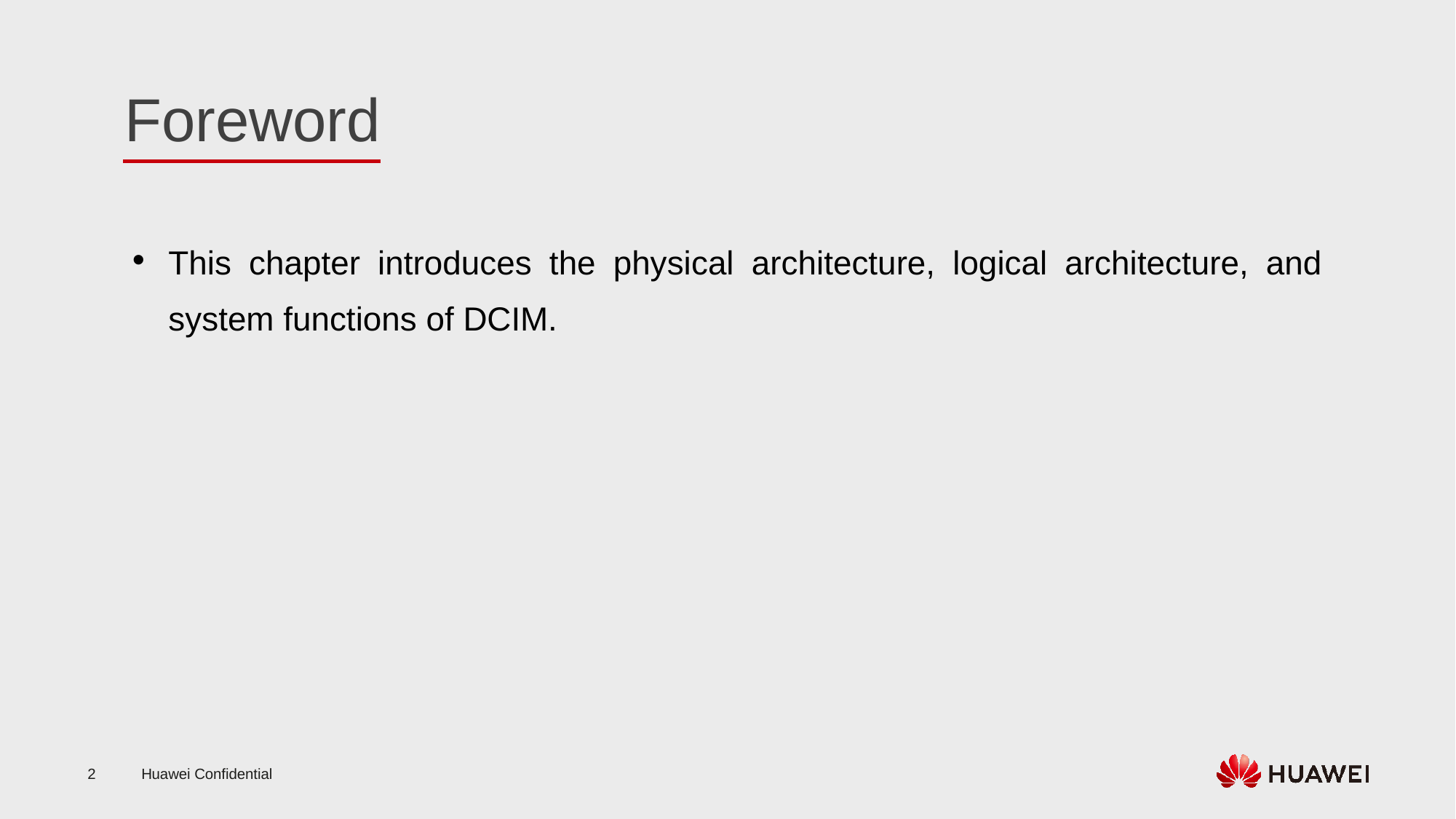

This chapter introduces the physical architecture, logical architecture, and system functions of DCIM.